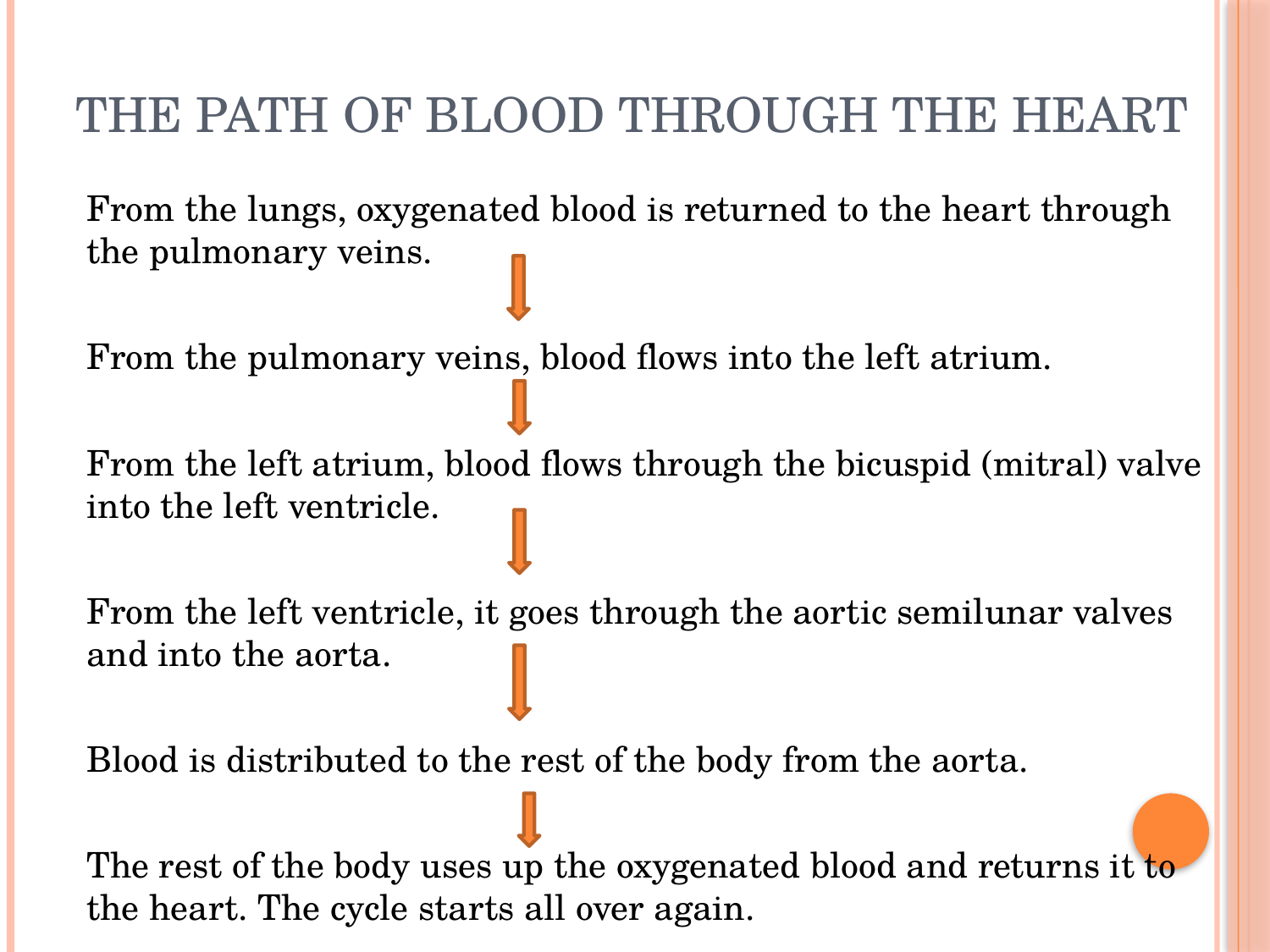

# The Path of Blood through the Heart
From the lungs, oxygenated blood is returned to the heart through the pulmonary veins.

From the pulmonary veins, blood flows into the left atrium.

From the left atrium, blood flows through the bicuspid (mitral) valve into the left ventricle.

From the left ventricle, it goes through the aortic semilunar valves and into the aorta.

Blood is distributed to the rest of the body from the aorta.

The rest of the body uses up the oxygenated blood and returns it to the heart. The cycle starts all over again.